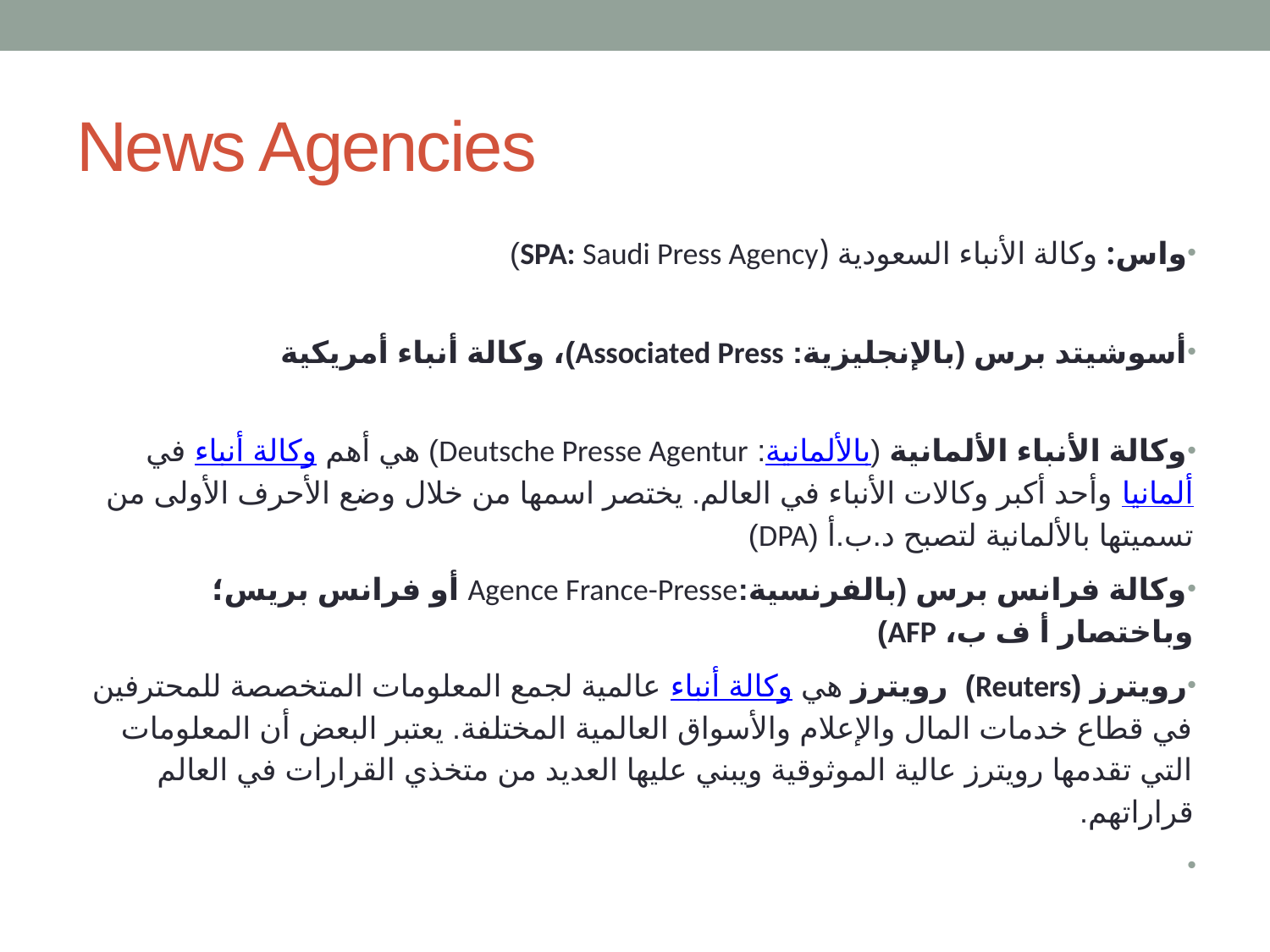

# News Agencies
واس: وكالة الأنباء السعودية (SPA: Saudi Press Agency)

أسوشيتد برس (بالإنجليزية: Associated Press)، وكالة أنباء أمريكية

وكالة الأنباء الألمانية (بالألمانية: Deutsche Presse Agentur) هي أهم وكالة أنباء في ألمانيا وأحد أكبر وكالات الأنباء في العالم. يختصر اسمها من خلال وضع الأحرف الأولى من تسميتها بالألمانية لتصبح د.ب.أ (DPA)
وكالة فرانس برس (بالفرنسية:Agence France-Presse أو فرانس بريس؛ وباختصار أ ف ب، AFP)
رويترز (Reuters)  رويترز هي وكالة أنباء عالمية لجمع المعلومات المتخصصة للمحترفين في قطاع خدمات المال والإعلام والأسواق العالمية المختلفة. يعتبر البعض أن المعلومات التي تقدمها رويترز عالية الموثوقية ويبني عليها العديد من متخذي القرارات في العالم قراراتهم.